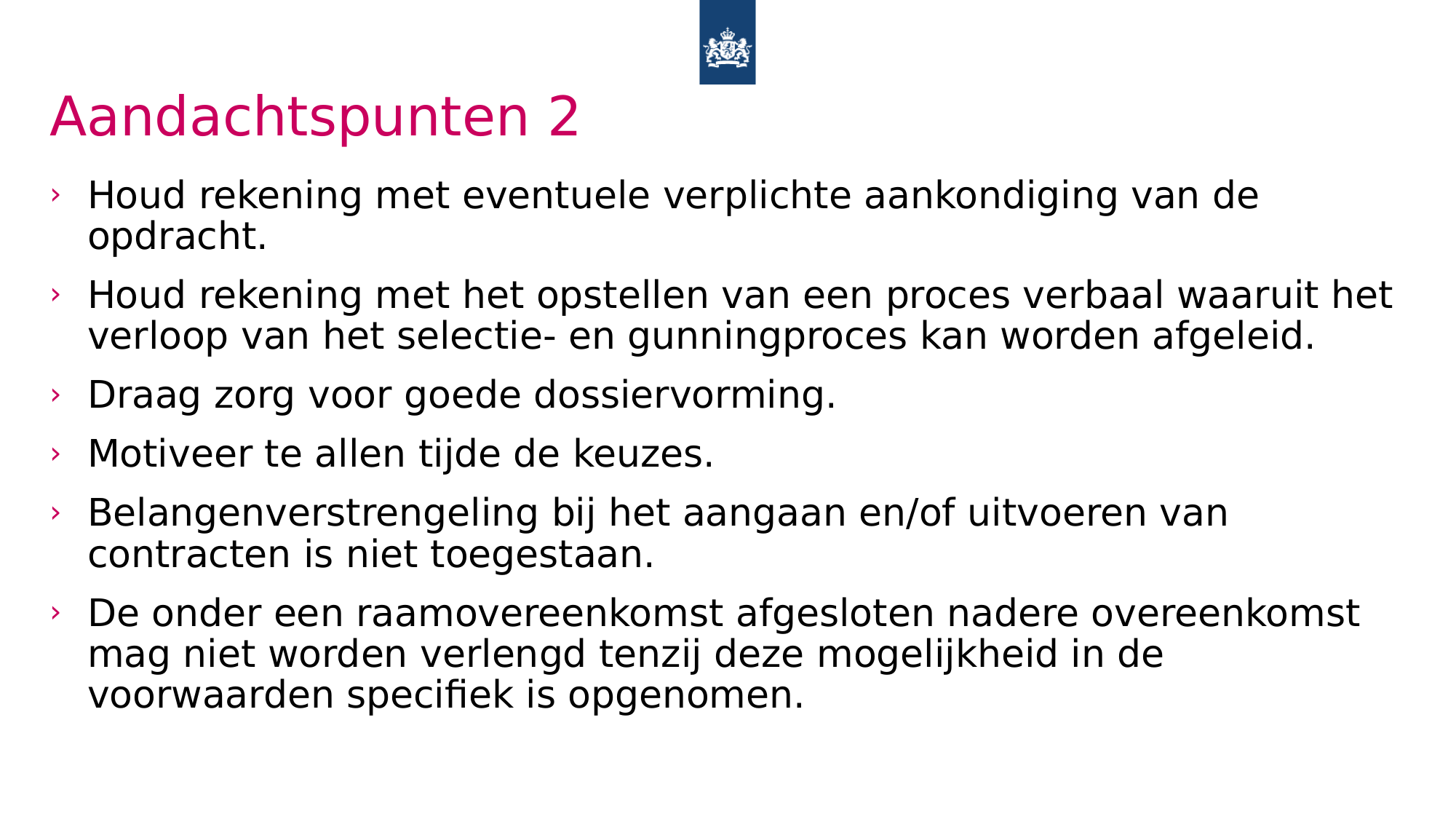

Aandachtspunten 2
Houd rekening met eventuele verplichte aankondiging van de opdracht.
Houd rekening met het opstellen van een proces verbaal waaruit het verloop van het selectie- en gunningproces kan worden afgeleid.
Draag zorg voor goede dossiervorming.
Motiveer te allen tijde de keuzes.
Belangenverstrengeling bij het aangaan en/of uitvoeren van contracten is niet toegestaan.
De onder een raamovereenkomst afgesloten nadere overeenkomst mag niet worden verlengd tenzij deze mogelijkheid in de voorwaarden specifiek is opgenomen.